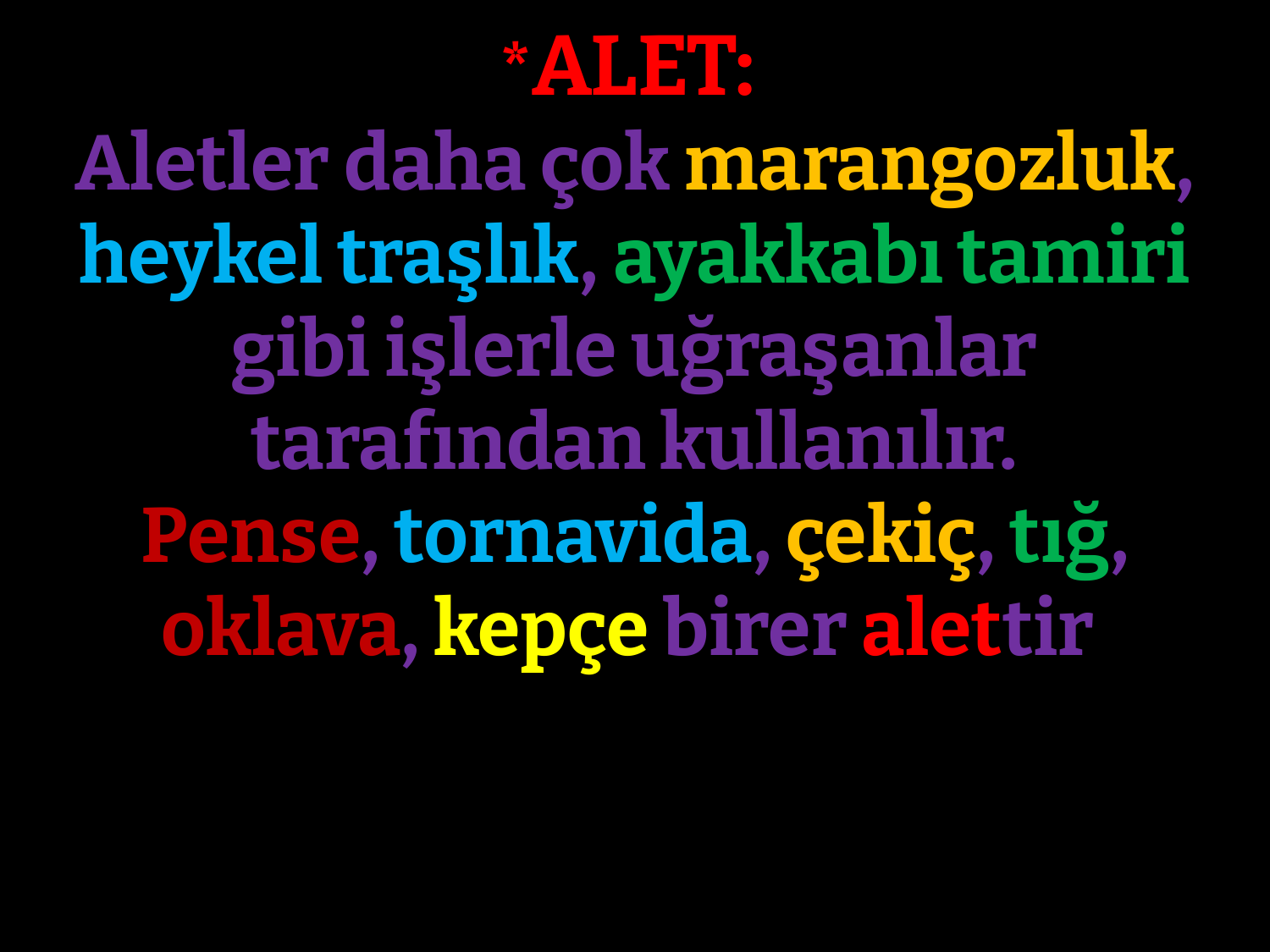

*ALET:
Aletler daha çok marangozluk, heykel traşlık, ayakkabı tamiri gibi işlerle uğraşanlar tarafından kullanılır.
Pense, tornavida, çekiç, tığ, oklava, kepçe birer alettir
#